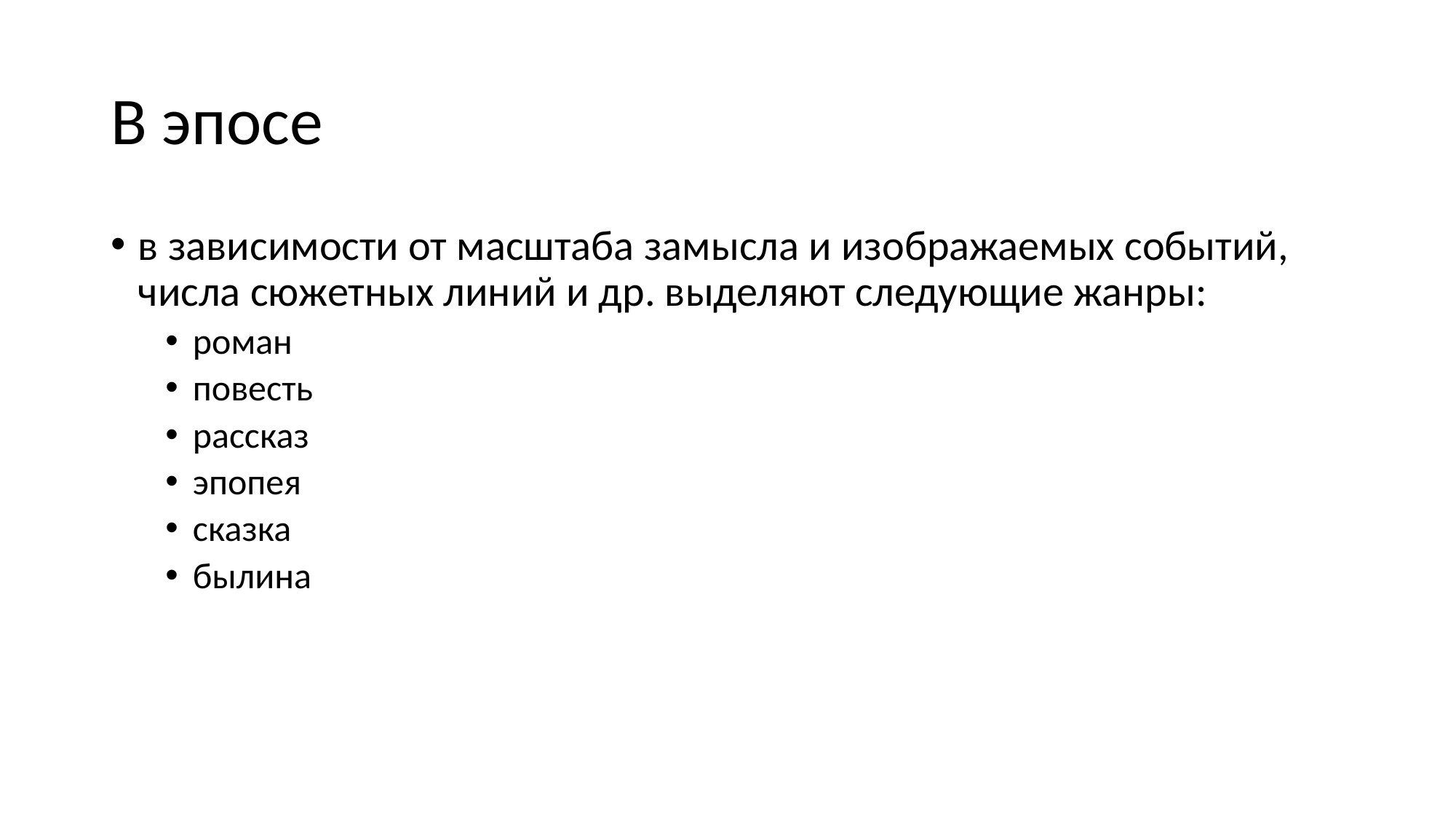

# В эпосе
в зависимости от масштаба замысла и изображаемых событий, числа сюжетных линий и др. выделяют следующие жанры:
роман
повесть
рассказ
эпопея
сказка
былина